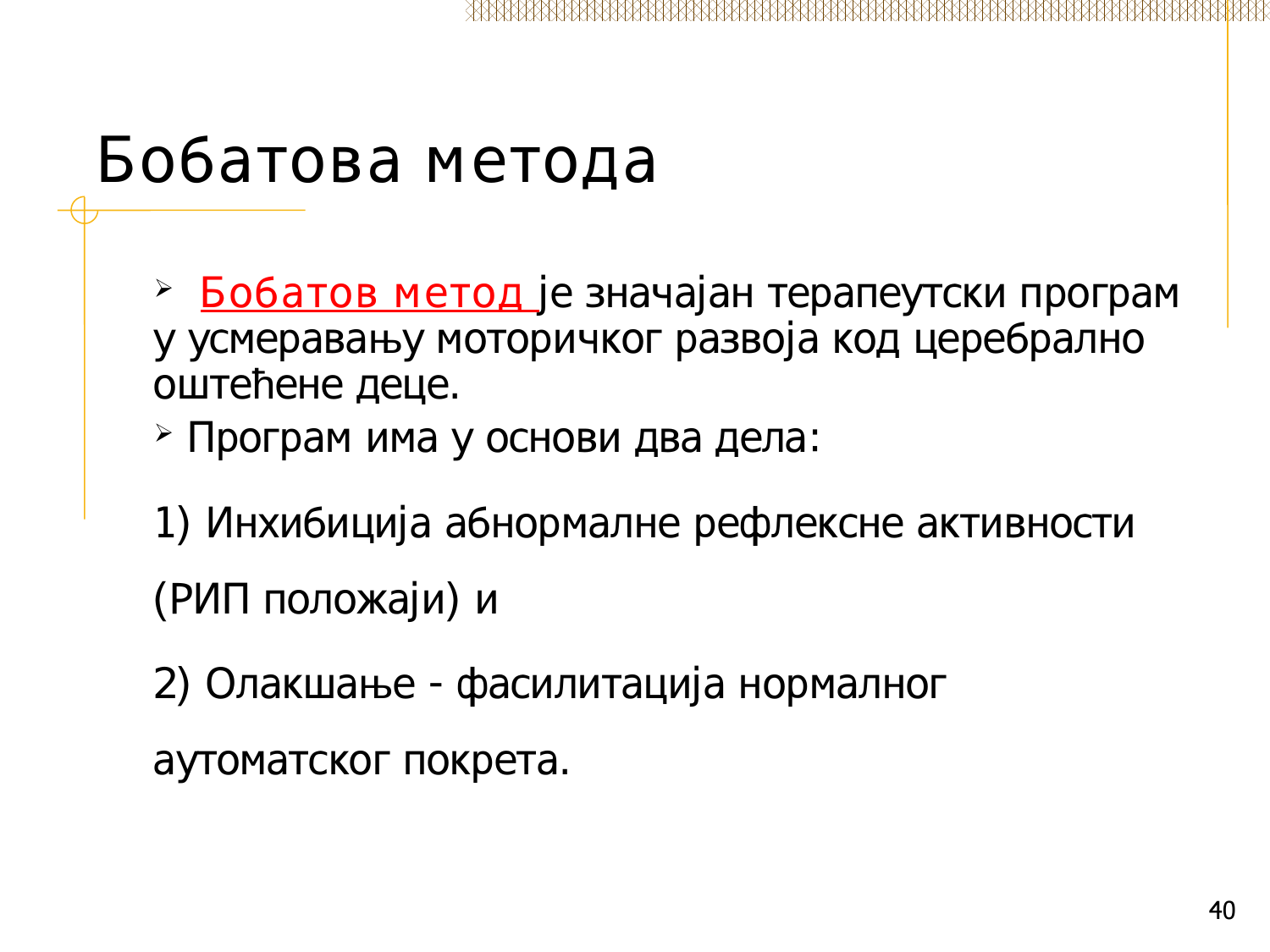

# Бобатова метода
  Бобатов метод је значајан терапеутски програм у усмеравању моторичког развоја код церебрално оштећене деце.
 Програм има у основи два дела:
1) Инхибиција абнормалне рефлексне активности (РИП положаји) и
2) Олакшање - фасилитација нормалног аутоматског покрета.
40